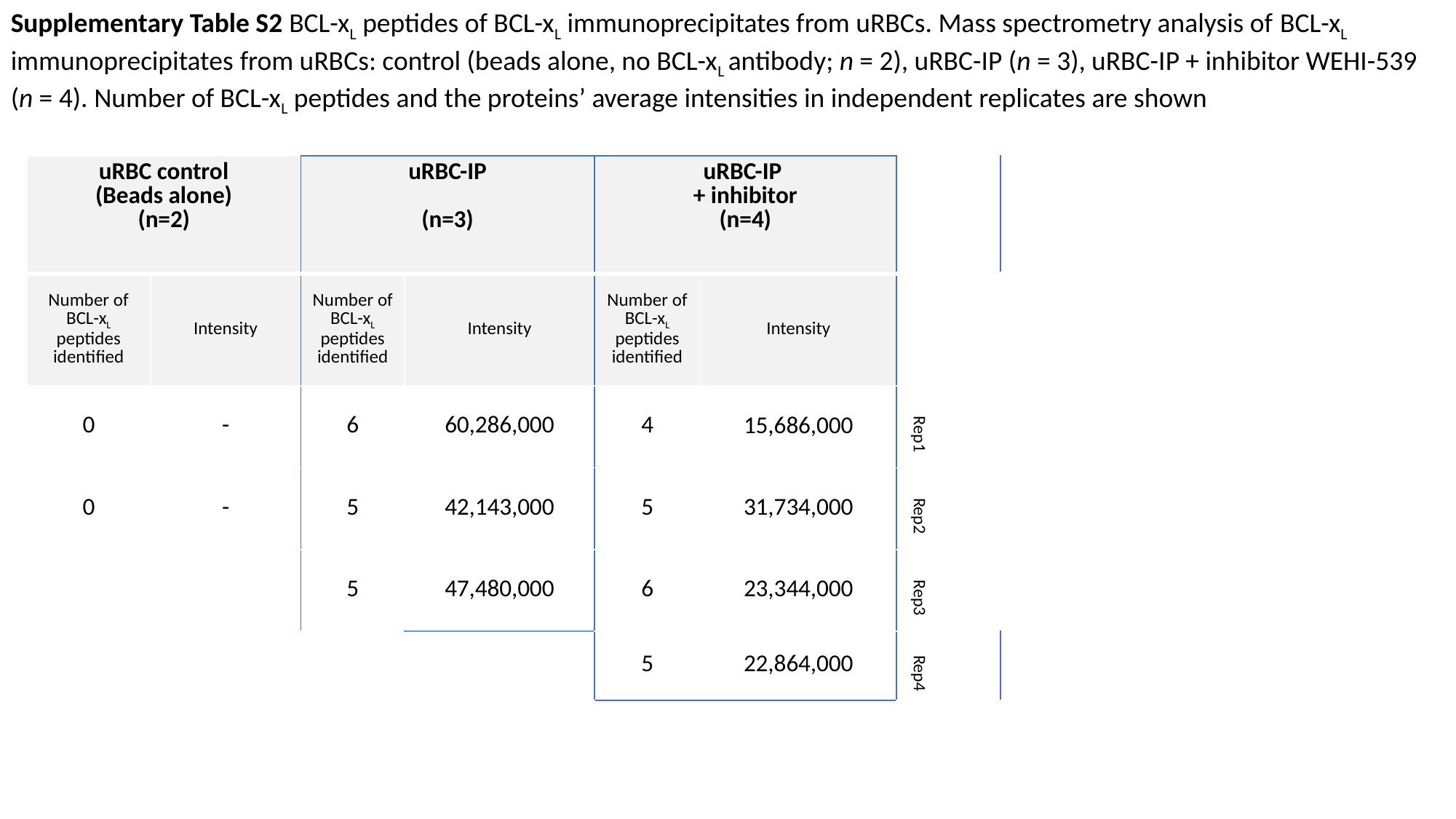

Supplementary Table S2 BCL-xL peptides of BCL-xL immunoprecipitates from uRBCs. Mass spectrometry analysis of BCL-xL immunoprecipitates from uRBCs: control (beads alone, no BCL-xL antibody; n = 2), uRBC-IP (n = 3), uRBC-IP + inhibitor WEHI-539 (n = 4). Number of BCL-xL peptides and the proteins’ average intensities in independent replicates are shown
| uRBC control (Beads alone) (n=2) |  | uRBC-IP (n=3) |  | uRBC-IP + inhibitor (n=4) |  |  |
| --- | --- | --- | --- | --- | --- | --- |
| Number of BCL-xL peptides identified | Intensity | Number of BCL-xL peptides identified | Intensity | Number of BCL-xL peptides identified | Intensity |  |
| 0 | - | 6 | 60,286,000 | 4 | 15,686,000 | Rep1 |
| 0 | - | 5 | 42,143,000 | 5 | 31,734,000 | Rep2 |
|  |  | 5 | 47,480,000 | 6 | 23,344,000 | Rep3 |
|  |  |  |  | 5 | 22,864,000 | Rep4 |
|  |  |  |  |  |  |  |